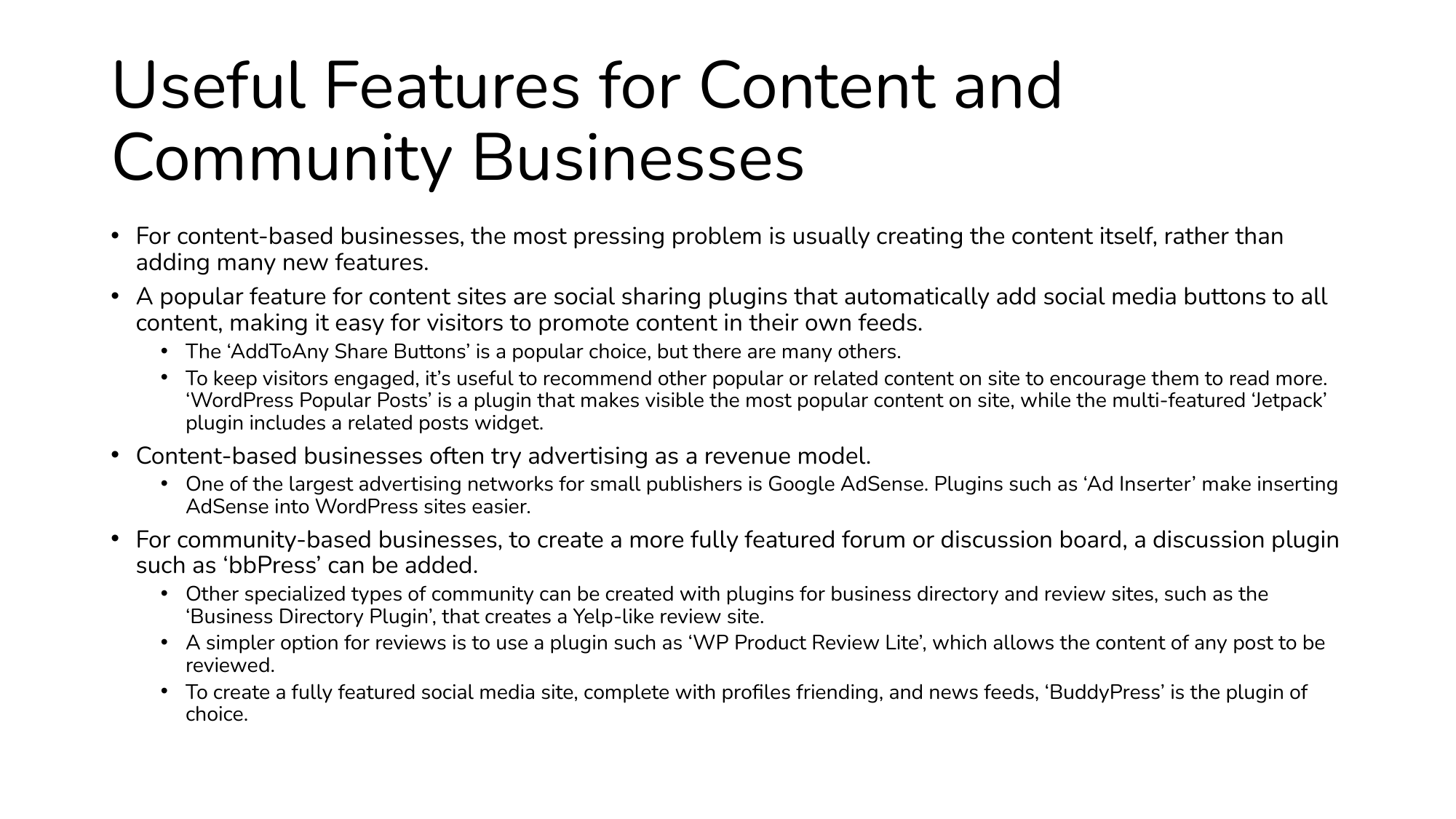

# Useful Features for Content and Community Businesses
For content-based businesses, the most pressing problem is usually creating the content itself, rather than adding many new features.
A popular feature for content sites are social sharing plugins that automatically add social media buttons to all content, making it easy for visitors to promote content in their own feeds.
The ‘AddToAny Share Buttons’ is a popular choice, but there are many others.
To keep visitors engaged, it’s useful to recommend other popular or related content on site to encourage them to read more. ‘WordPress Popular Posts’ is a plugin that makes visible the most popular content on site, while the multi-featured ‘Jetpack’ plugin includes a related posts widget.
Content-based businesses often try advertising as a revenue model.
One of the largest advertising networks for small publishers is Google AdSense. Plugins such as ‘Ad Inserter’ make inserting AdSense into WordPress sites easier.
For community-based businesses, to create a more fully featured forum or discussion board, a discussion plugin such as ‘bbPress’ can be added.
Other specialized types of community can be created with plugins for business directory and review sites, such as the ‘Business Directory Plugin’, that creates a Yelp-like review site.
A simpler option for reviews is to use a plugin such as ‘WP Product Review Lite’, which allows the content of any post to be reviewed.
To create a fully featured social media site, complete with profiles friending, and news feeds, ‘BuddyPress’ is the plugin of choice.